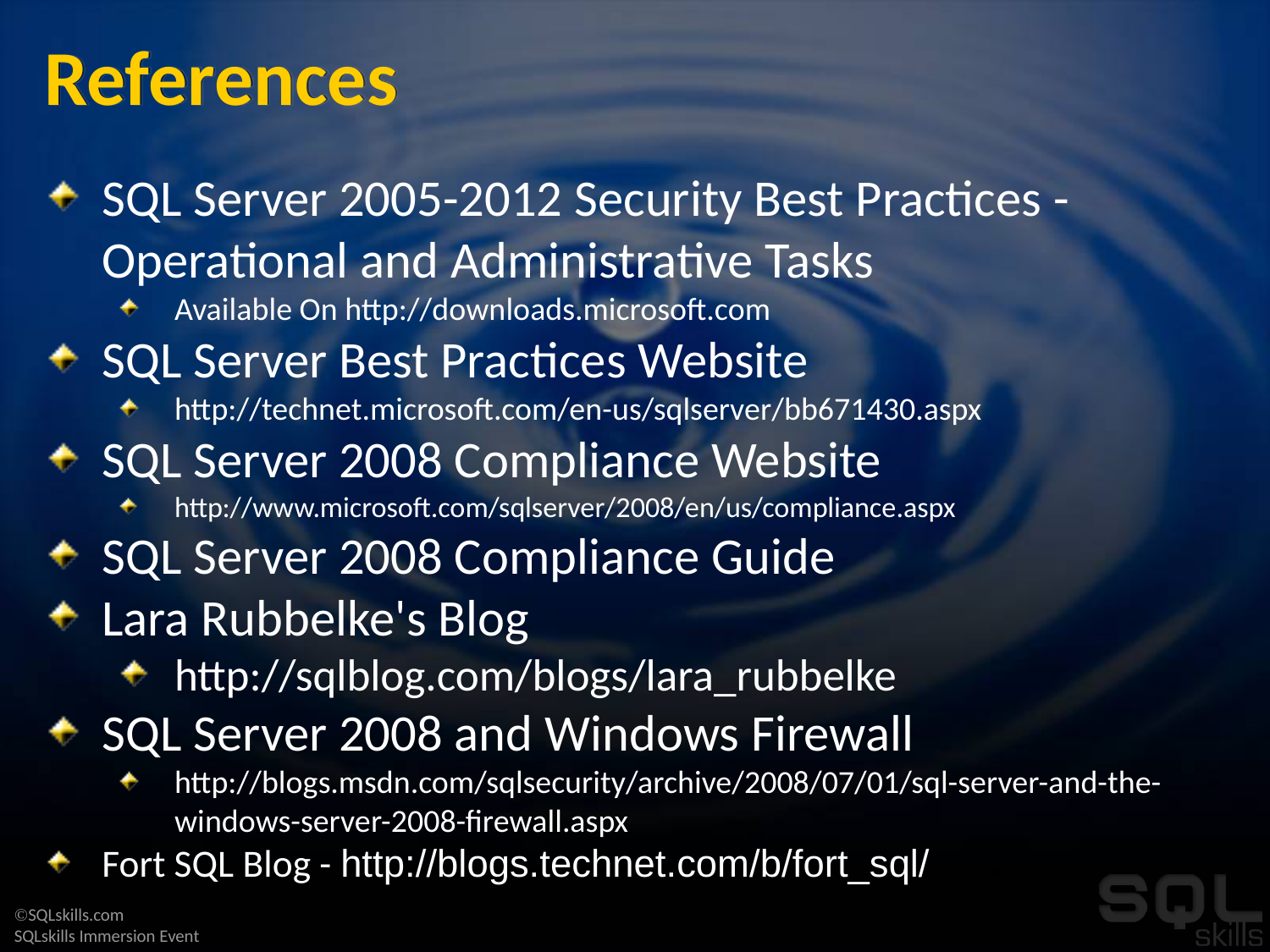

# References
SQL Server 2005-2012 Security Best Practices - Operational and Administrative Tasks
Available On http://downloads.microsoft.com
SQL Server Best Practices Website
http://technet.microsoft.com/en-us/sqlserver/bb671430.aspx
SQL Server 2008 Compliance Website
http://www.microsoft.com/sqlserver/2008/en/us/compliance.aspx
SQL Server 2008 Compliance Guide
Lara Rubbelke's Blog
http://sqlblog.com/blogs/lara_rubbelke
SQL Server 2008 and Windows Firewall
http://blogs.msdn.com/sqlsecurity/archive/2008/07/01/sql-server-and-the-windows-server-2008-firewall.aspx
Fort SQL Blog - http://blogs.technet.com/b/fort_sql/